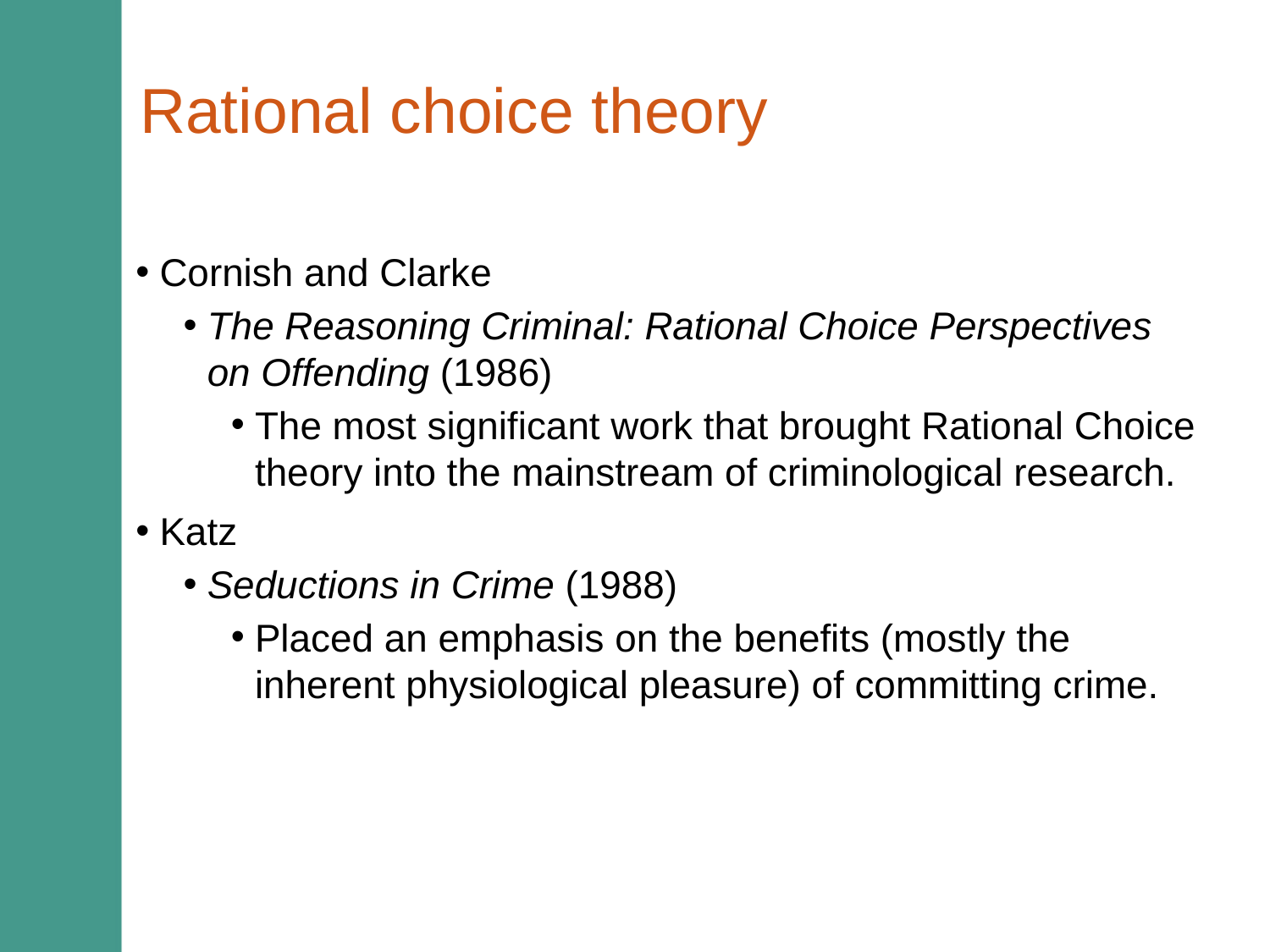

# Rational choice theory
Cornish and Clarke
The Reasoning Criminal: Rational Choice Perspectives on Offending (1986)
The most significant work that brought Rational Choice theory into the mainstream of criminological research.
Katz
Seductions in Crime (1988)
Placed an emphasis on the benefits (mostly the inherent physiological pleasure) of committing crime.